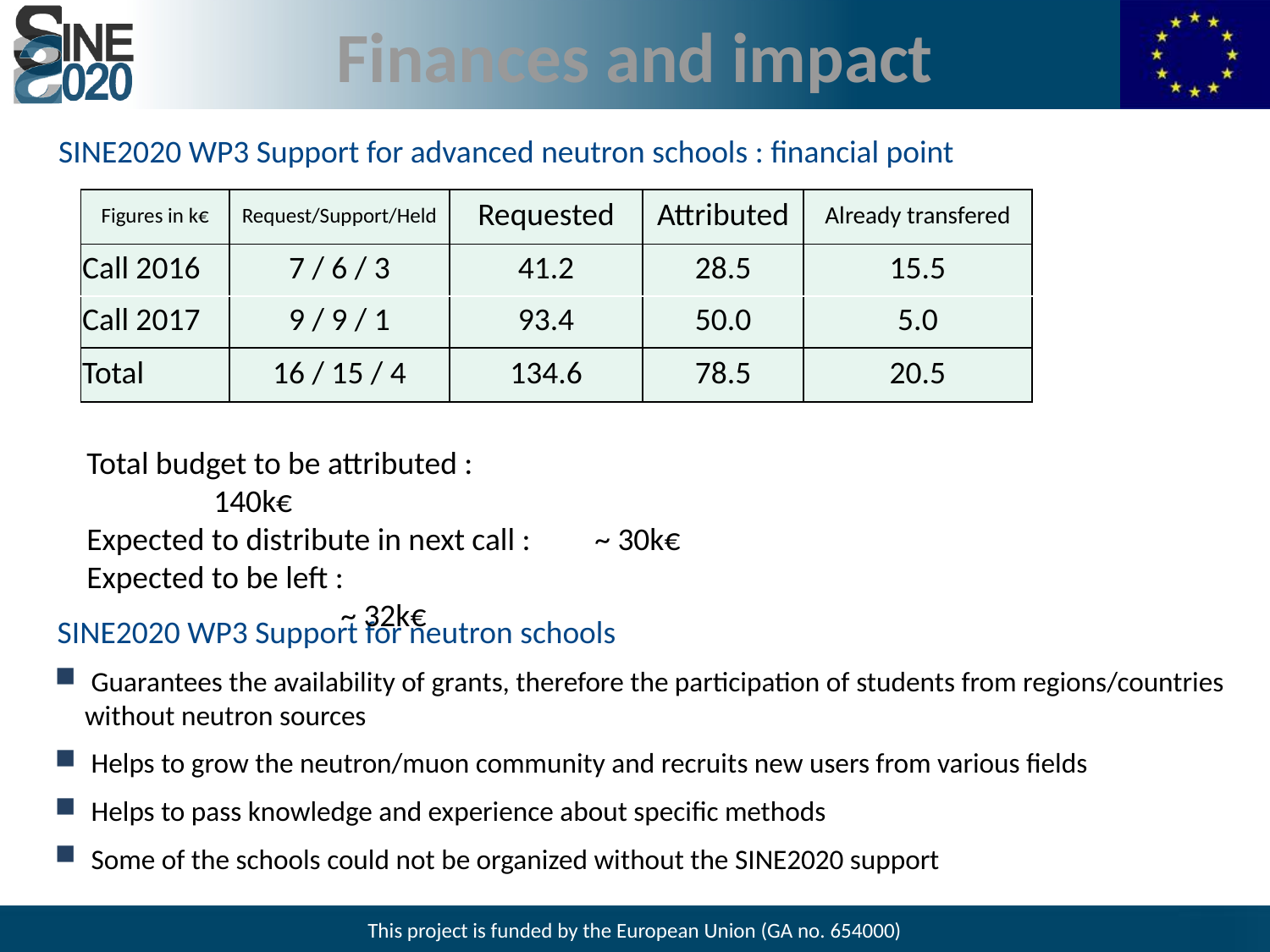

Finances and impact
SINE2020 WP3 Support for advanced neutron schools : financial point
| Figures in k€ | Request/Support/Held | Requested | Attributed | Already transfered |
| --- | --- | --- | --- | --- |
| Call 2016 | 7 / 6 / 3 | 41.2 | 28.5 | 15.5 |
| Call 2017 | 9 / 9 / 1 | 93.4 | 50.0 | 5.0 |
| Total | 16 / 15 / 4 | 134.6 | 78.5 | 20.5 |
Total budget to be attributed : 		140k€
Expected to distribute in next call : 	~ 30k€
Expected to be left : 				~ 32k€
SINE2020 WP3 Support for neutron schools
 Guarantees the availability of grants, therefore the participation of students from regions/countries without neutron sources
 Helps to grow the neutron/muon community and recruits new users from various fields
 Helps to pass knowledge and experience about specific methods
 Some of the schools could not be organized without the SINE2020 support
This project is funded by the European Union (GA no. 654000)